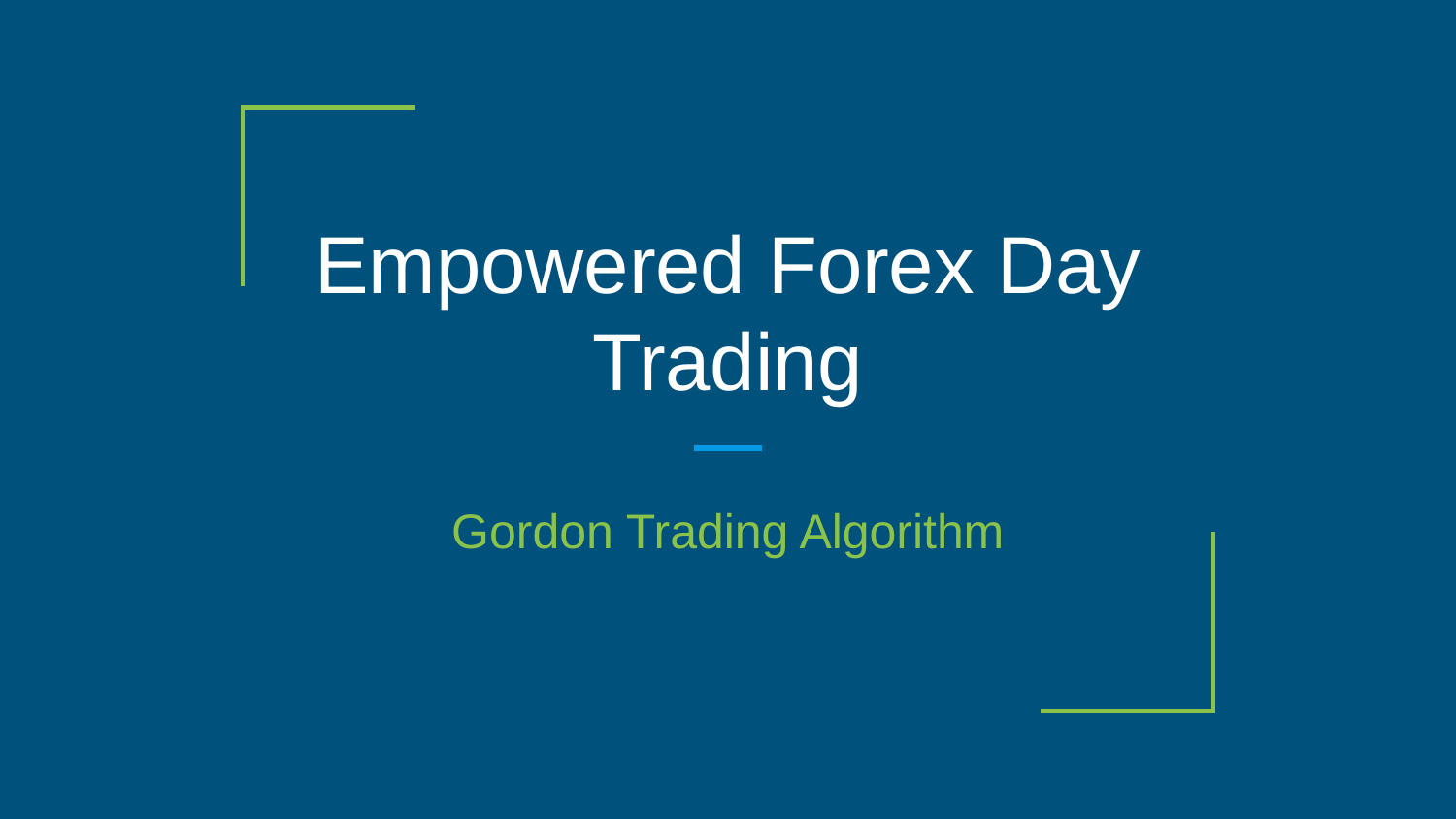

# Empowered Forex Day Trading
Gordon Trading Algorithm